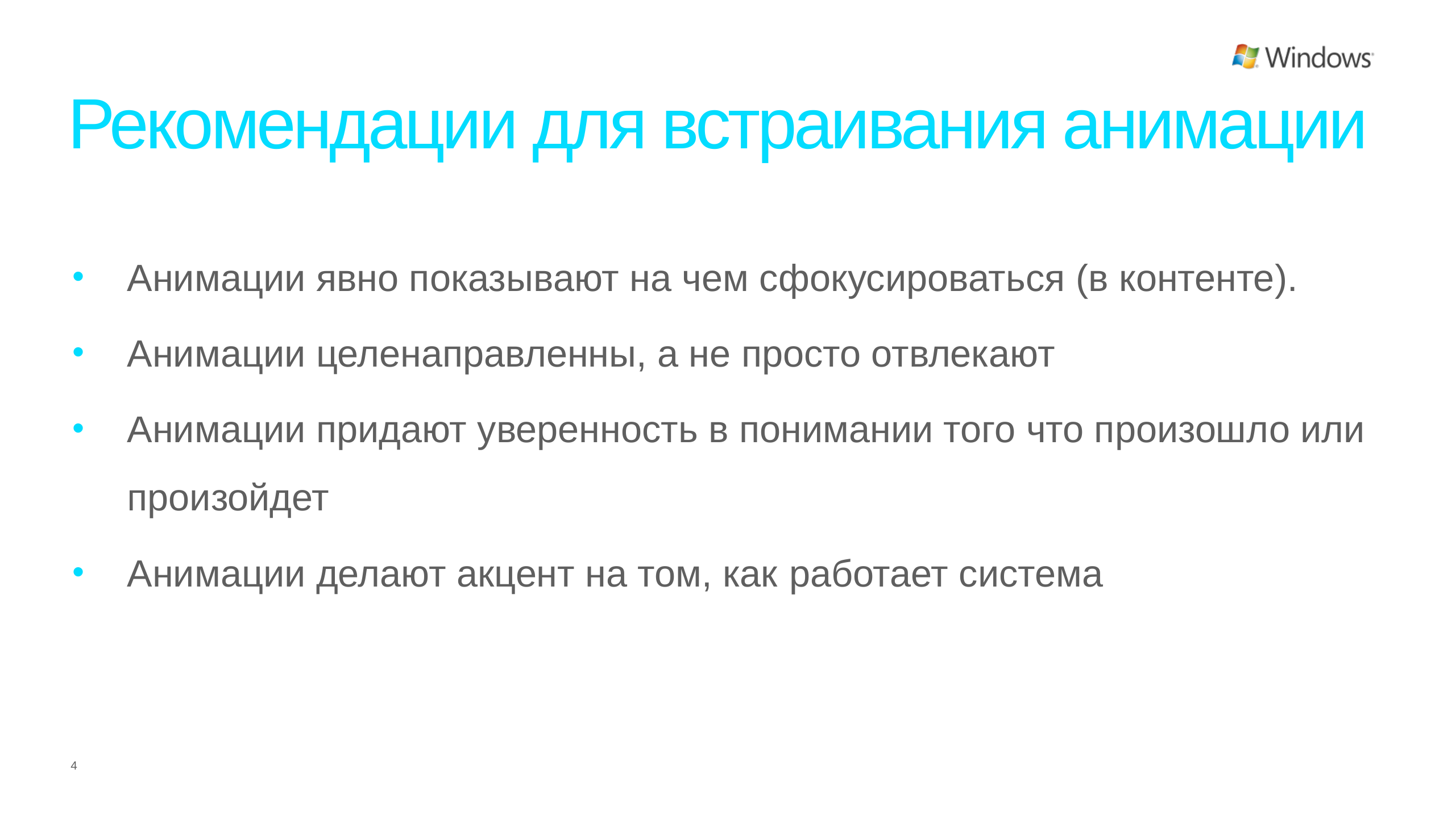

# Рекомендации для встраивания анимации
Анимации явно показывают на чем сфокусироваться (в контенте).
Анимации целенаправленны, а не просто отвлекают
Анимации придают уверенность в понимании того что произошло или произойдет
Анимации делают акцент на том, как работает система